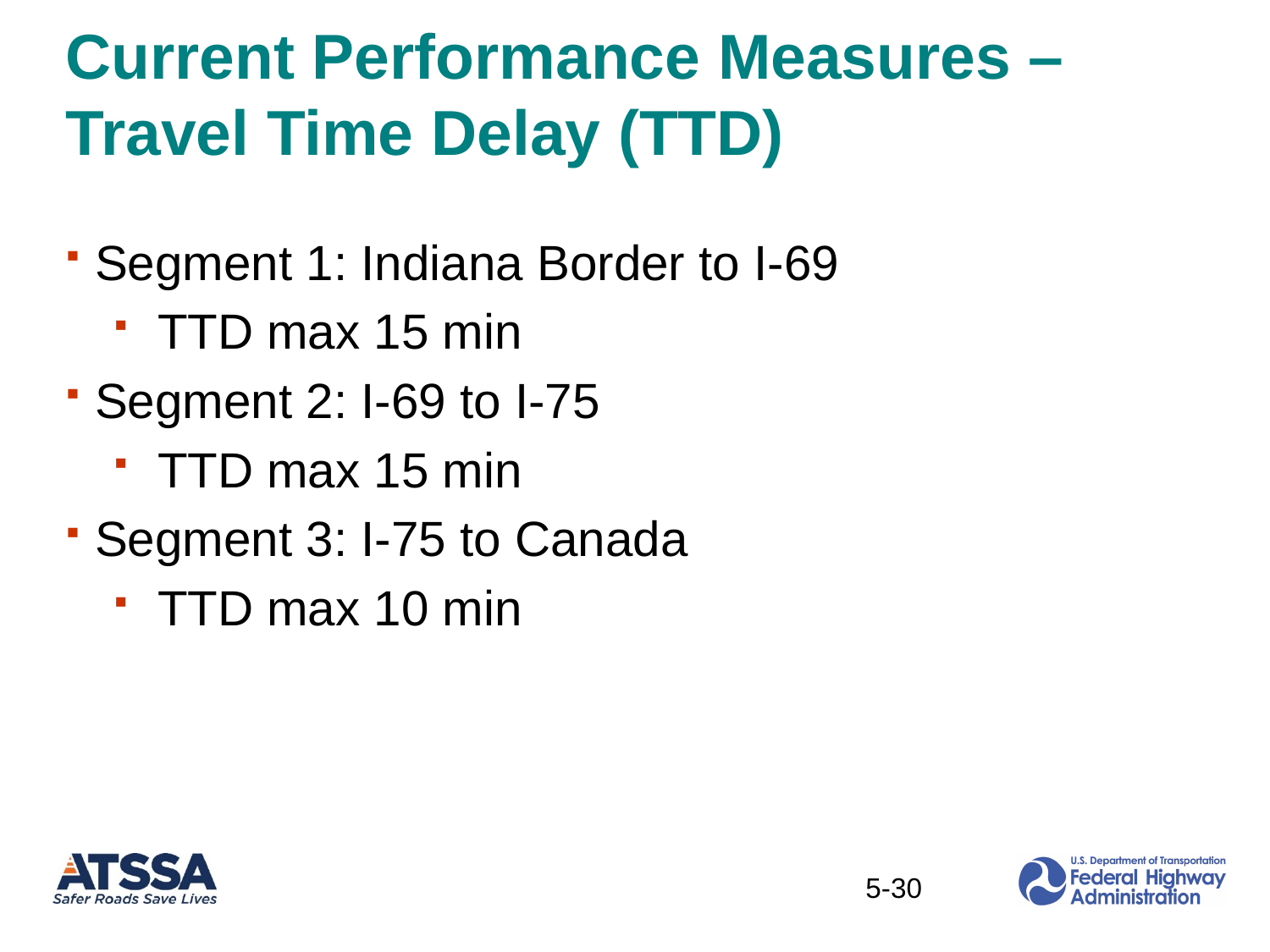

# Current Performance Measures – Travel Time Delay (TTD)
Segment 1: Indiana Border to I-69
TTD max 15 min
Segment 2: I-69 to I-75
TTD max 15 min
Segment 3: I-75 to Canada
TTD max 10 min